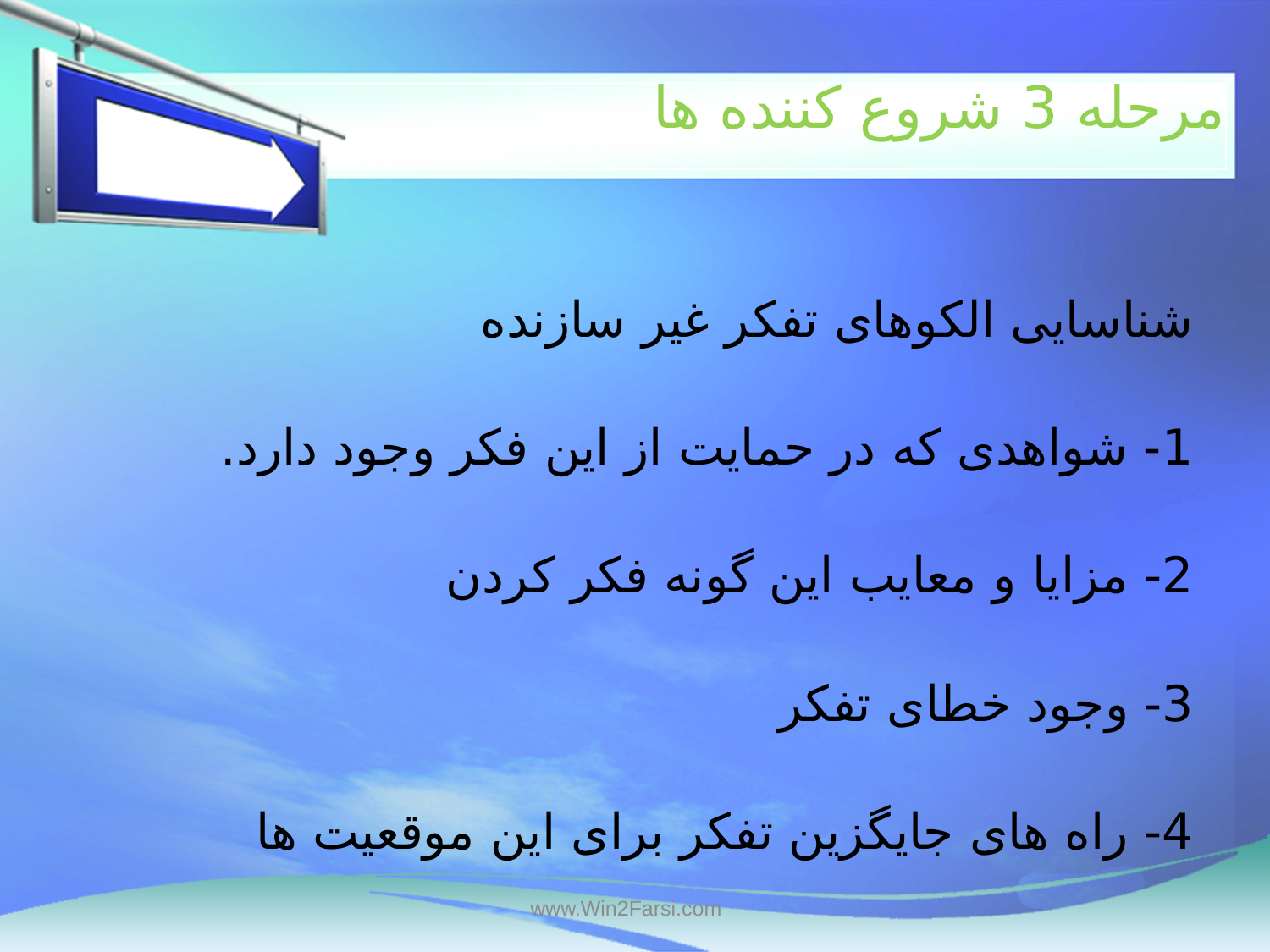

# مرحله 3 شروع کننده ها
شناسایی الکوهای تفکر غیر سازنده
1- شواهدی که در حمایت از این فکر وجود دارد.
2- مزایا و معایب این گونه فکر کردن
3- وجود خطای تفکر
4- راه های جایگزین تفکر برای این موقعیت ها

www.Win2Farsi.com